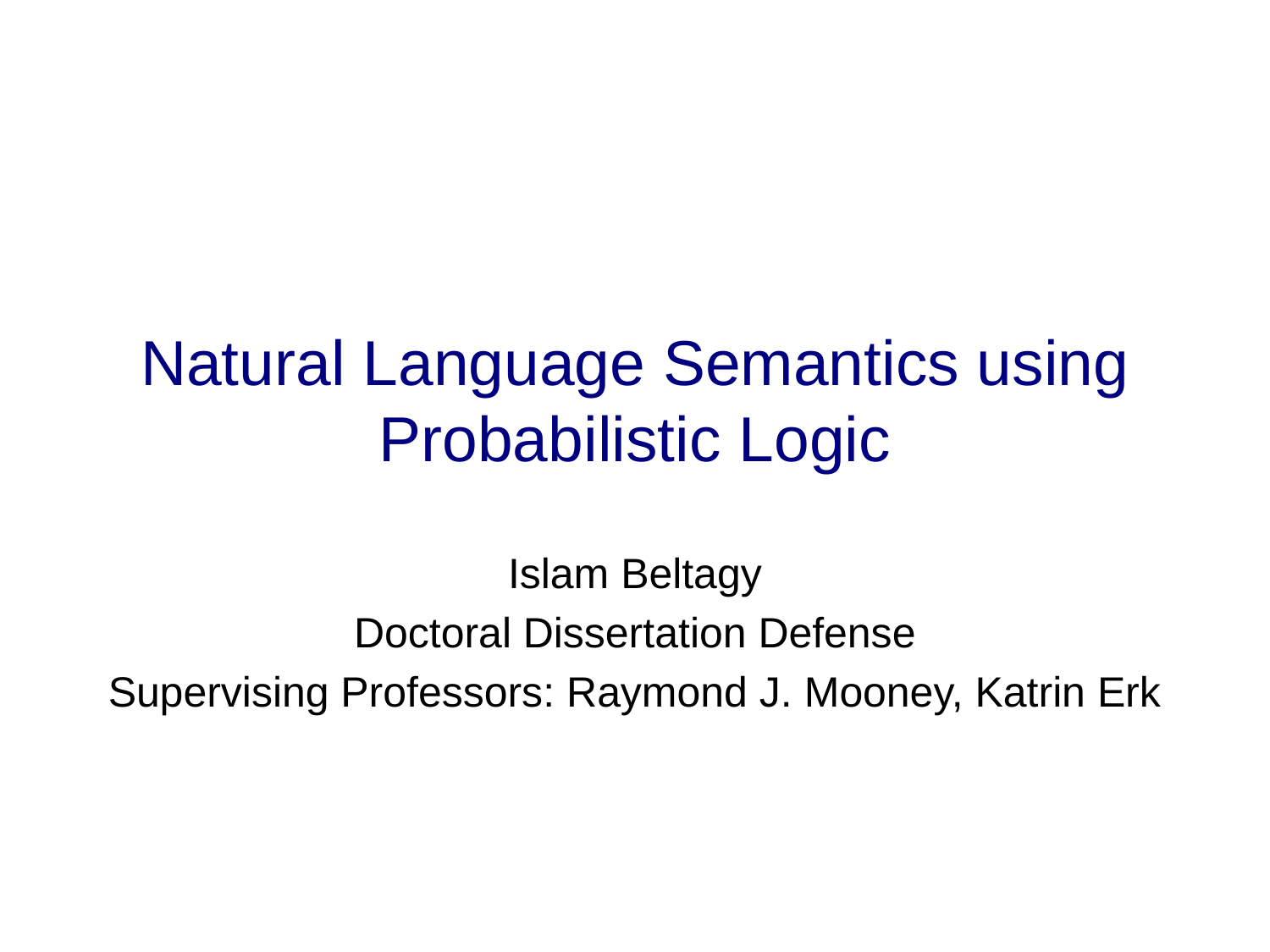

# Natural Language Semantics using Probabilistic Logic
Islam Beltagy
Doctoral Dissertation Defense
Supervising Professors: Raymond J. Mooney, Katrin Erk